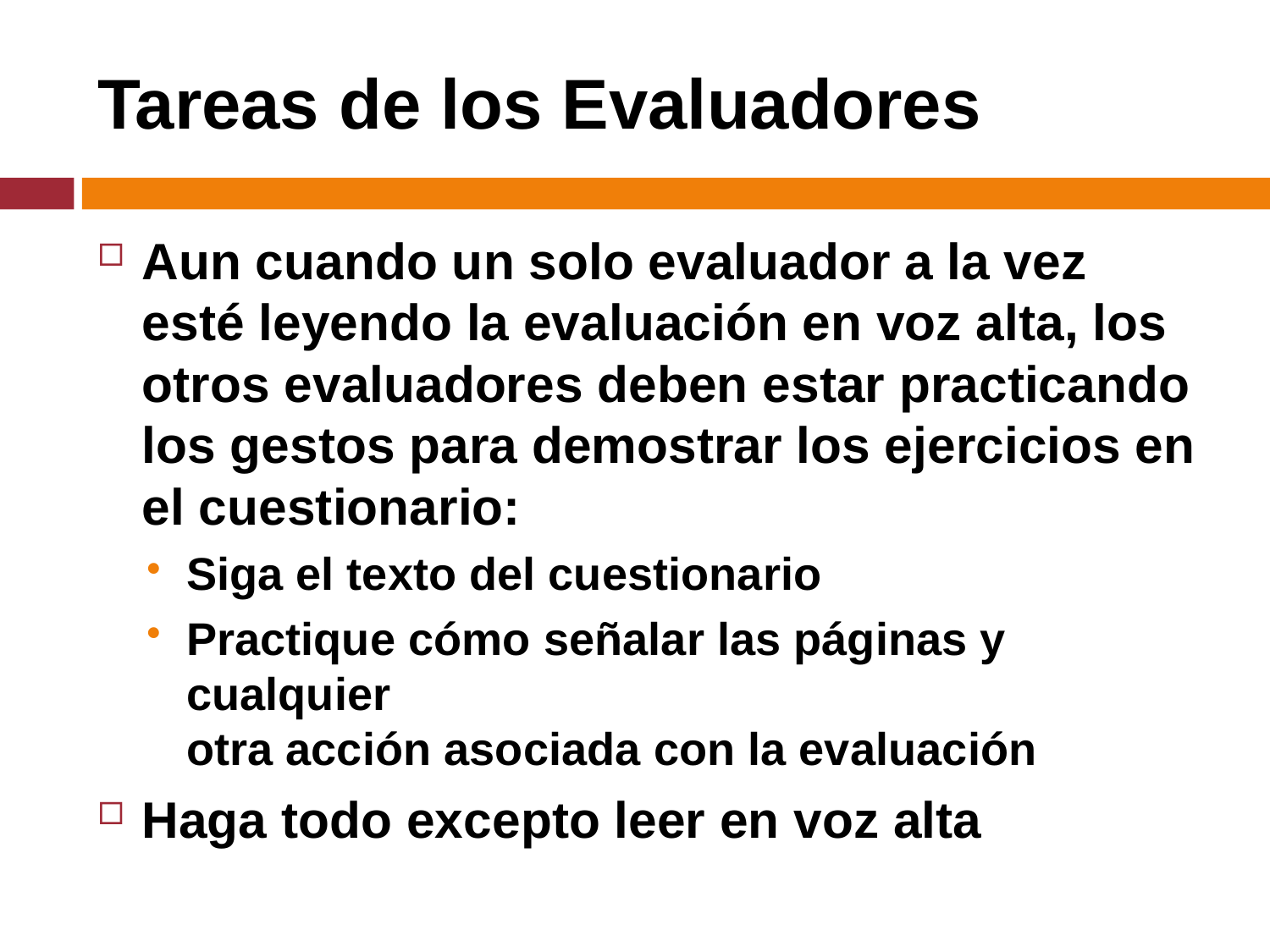

# Tareas de los Evaluadores
Aun cuando un solo evaluador a la vez esté leyendo la evaluación en voz alta, los otros evaluadores deben estar practicando los gestos para demostrar los ejercicios en el cuestionario:
Siga el texto del cuestionario
Practique cómo señalar las páginas y cualquier
otra acción asociada con la evaluación
Haga todo excepto leer en voz alta